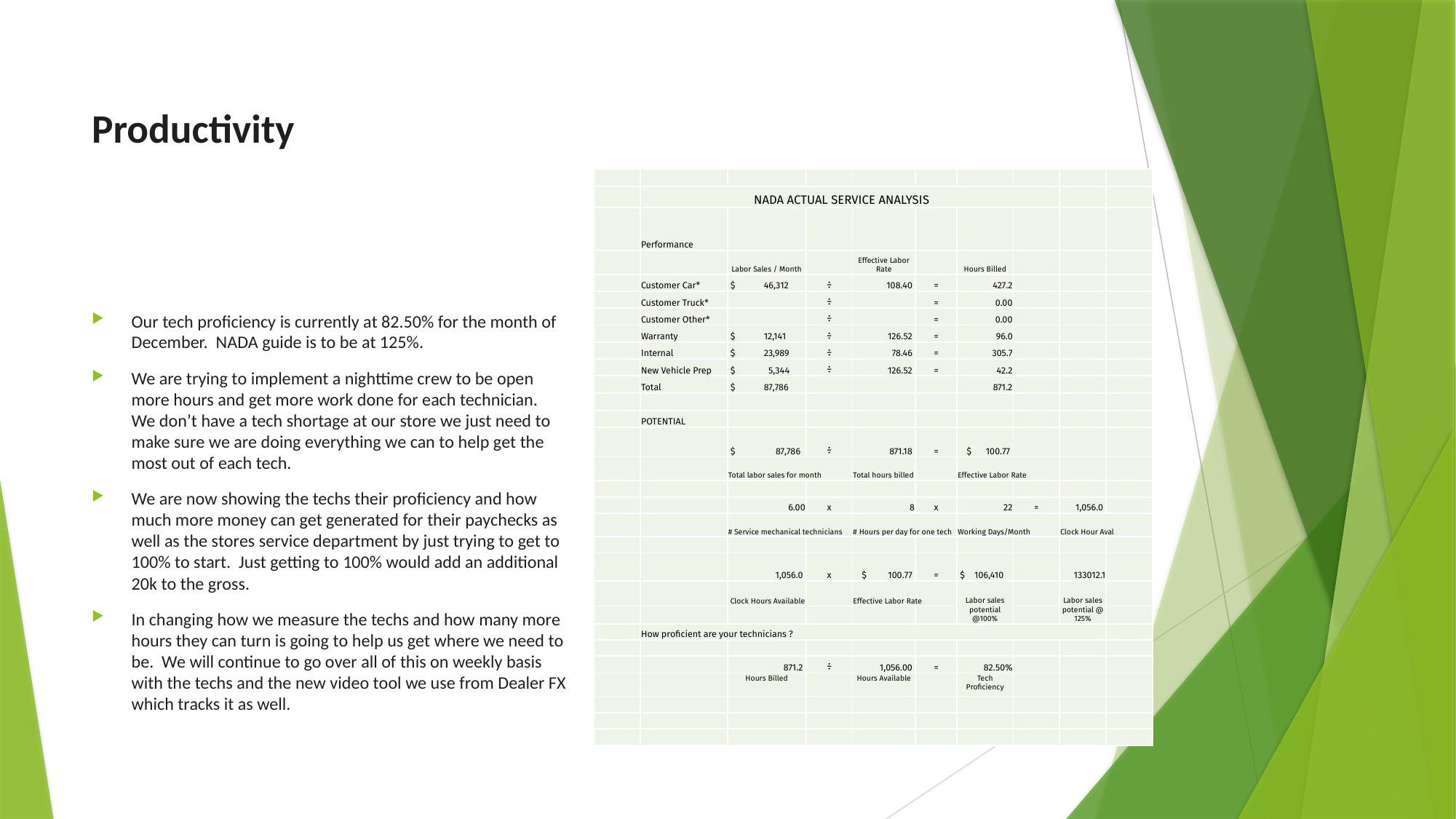

# Productivity
|  |  |  |  |  |  |  |  |  |  |
| --- | --- | --- | --- | --- | --- | --- | --- | --- | --- |
|  | NADA ACTUAL SERVICE ANALYSIS |  |  |  |  |  |  |  |  |
|  | Performance |  |  |  |  |  |  |  |  |
|  |  | Labor Sales / Month |  | Effective Labor Rate |  | Hours Billed |  |  |  |
|  | Customer Car\* | $ 46,312 | ÷ | 108.40 | = | 427.2 |  |  |  |
|  | Customer Truck\* |  | ÷ |  | = | 0.00 |  |  |  |
|  | Customer Other\* |  | ÷ |  | = | 0.00 |  |  |  |
|  | Warranty | $ 12,141 | ÷ | 126.52 | = | 96.0 |  |  |  |
|  | Internal | $ 23,989 | ÷ | 78.46 | = | 305.7 |  |  |  |
|  | New Vehicle Prep | $ 5,344 | ÷ | 126.52 | = | 42.2 |  |  |  |
|  | Total | $ 87,786 |  |  |  | 871.2 |  |  |  |
|  |  |  |  |  |  |  |  |  |  |
|  | POTENTIAL |  |  |  |  |  |  |  |  |
|  |  | $ 87,786 | ÷ | 871.18 | = | $ 100.77 |  |  |  |
|  |  | Total labor sales for month |  | Total hours billed |  | Effective Labor Rate |  |  |  |
|  |  |  |  |  |  |  |  |  |  |
|  |  | 6.00 | x | 8 | x | 22 | = | 1,056.0 |  |
|  |  | # Service mechanical technicians |  | # Hours per day for one tech |  | Working Days/Month |  | Clock Hour Aval |  |
|  |  |  |  |  |  |  |  |  |  |
|  |  | 1,056.0 | x | $ 100.77 | = | $ 106,410 |  | 133012.1 |  |
|  |  | Clock Hours Available |  | Effective Labor Rate |  | Labor sales potential @100% |  | Labor sales potential @ 125% |  |
|  |  |  |  |  |  |  |  |  |  |
|  | How proficient are your technicians ? |  |  |  |  |  |  |  |  |
|  |  |  |  |  |  |  |  |  |  |
|  |  | 871.2 | ÷ | 1,056.00 | = | 82.50% |  |  |  |
|  |  | Hours Billed |  | Hours Available |  | Tech Proficiency |  |  |  |
|  |  |  |  |  |  |  |  |  |  |
|  |  |  |  |  |  |  |  |  |  |
|  |  |  |  |  |  |  |  |  |  |

Our tech proficiency is currently at 82.50% for the month of December.  NADA guide is to be at 125%.
We are trying to implement a nighttime crew to be open more hours and get more work done for each technician.  We don’t have a tech shortage at our store we just need to make sure we are doing everything we can to help get the most out of each tech.
We are now showing the techs their proficiency and how much more money can get generated for their paychecks as well as the stores service department by just trying to get to 100% to start.  Just getting to 100% would add an additional 20k to the gross.
In changing how we measure the techs and how many more hours they can turn is going to help us get where we need to be.  We will continue to go over all of this on weekly basis with the techs and the new video tool we use from Dealer FX which tracks it as well.